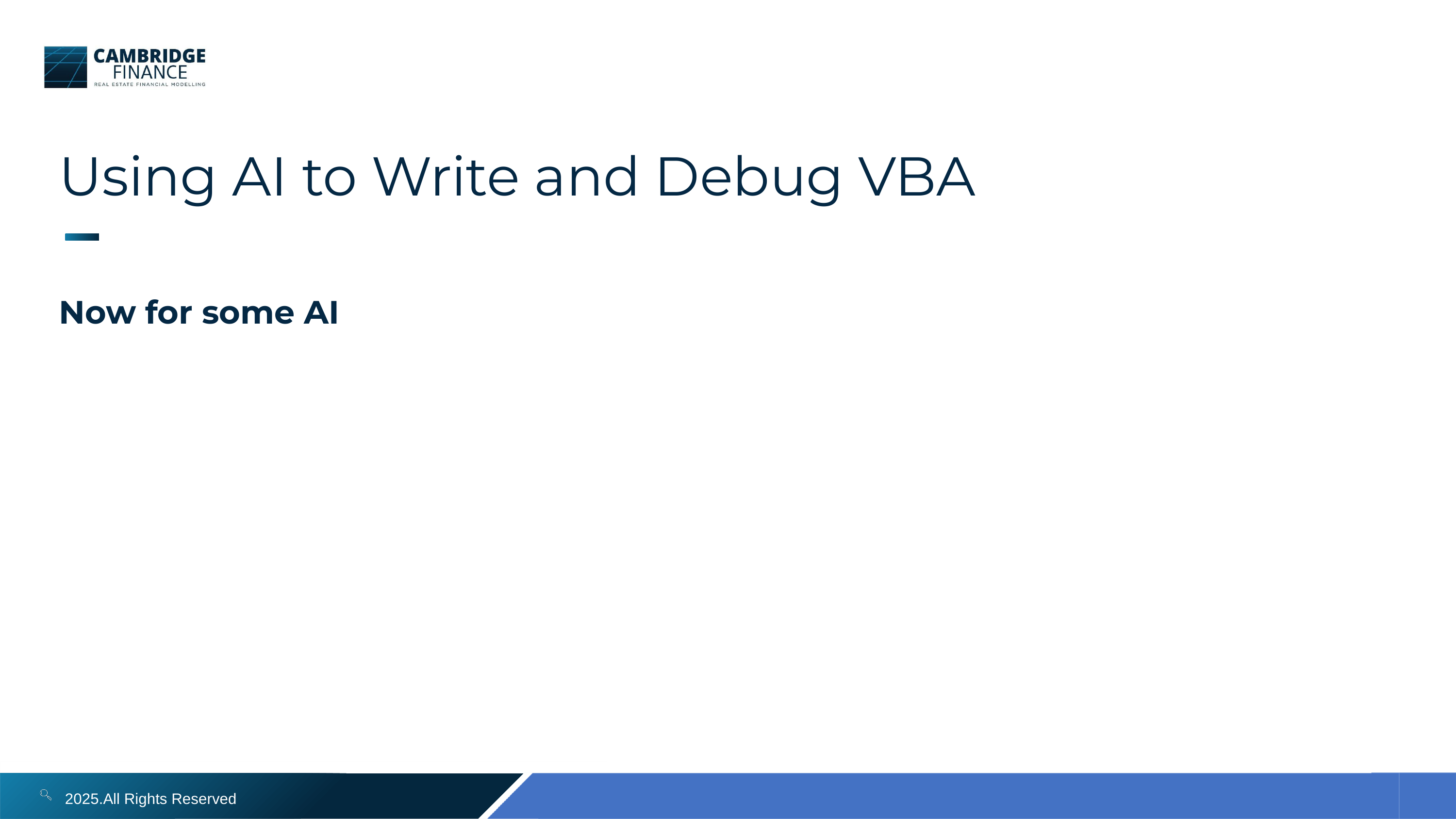

Using AI to Write and Debug VBA
Now for some AI

2025.All Rights Reserved